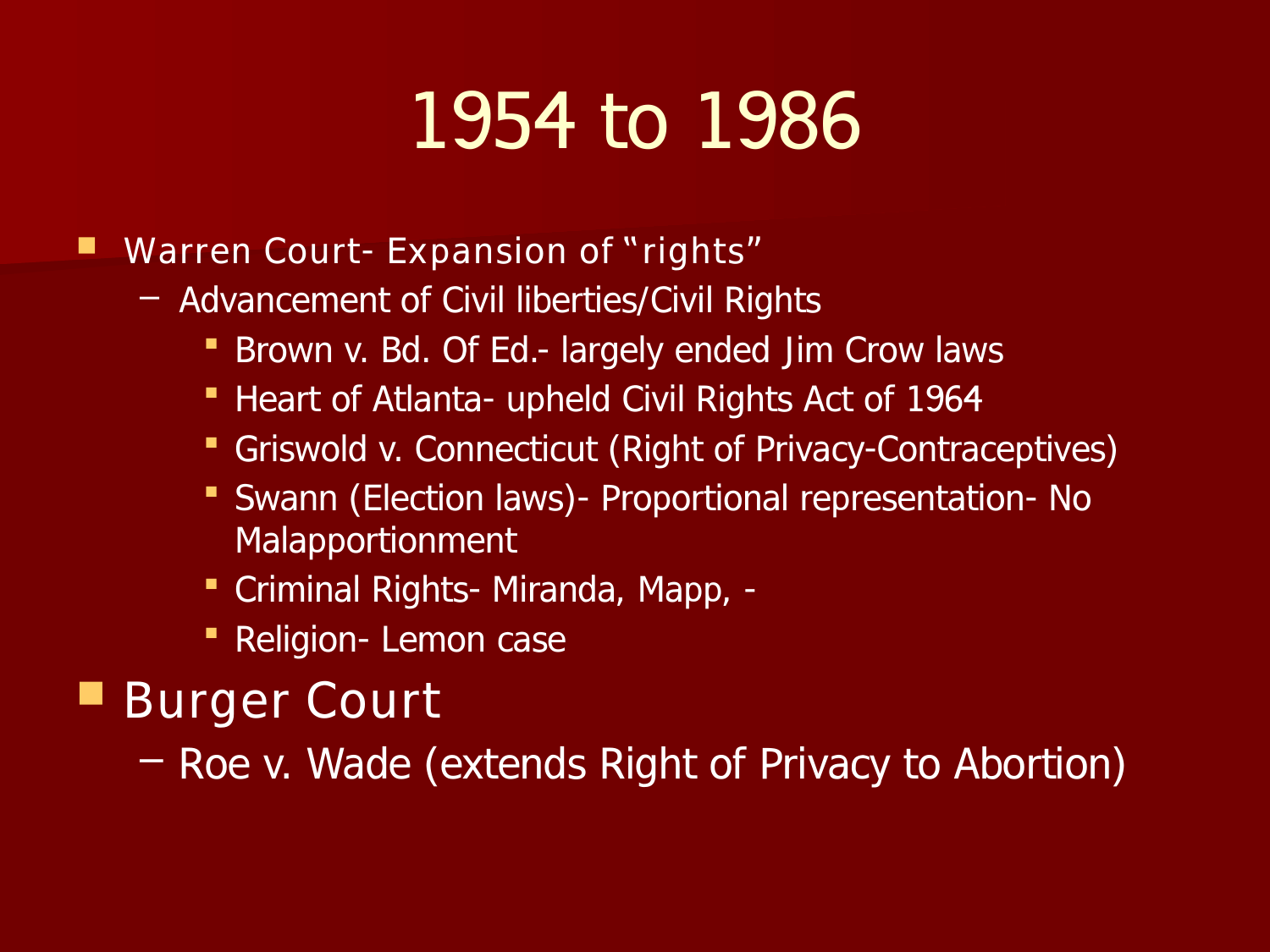

# 1954 to 1986
Warren Court- Expansion of “rights”
Advancement of Civil liberties/Civil Rights
Brown v. Bd. Of Ed.- largely ended Jim Crow laws
Heart of Atlanta- upheld Civil Rights Act of 1964
Griswold v. Connecticut (Right of Privacy-Contraceptives)
Swann (Election laws)- Proportional representation- No Malapportionment
Criminal Rights- Miranda, Mapp, -
Religion- Lemon case
Burger Court
Roe v. Wade (extends Right of Privacy to Abortion)